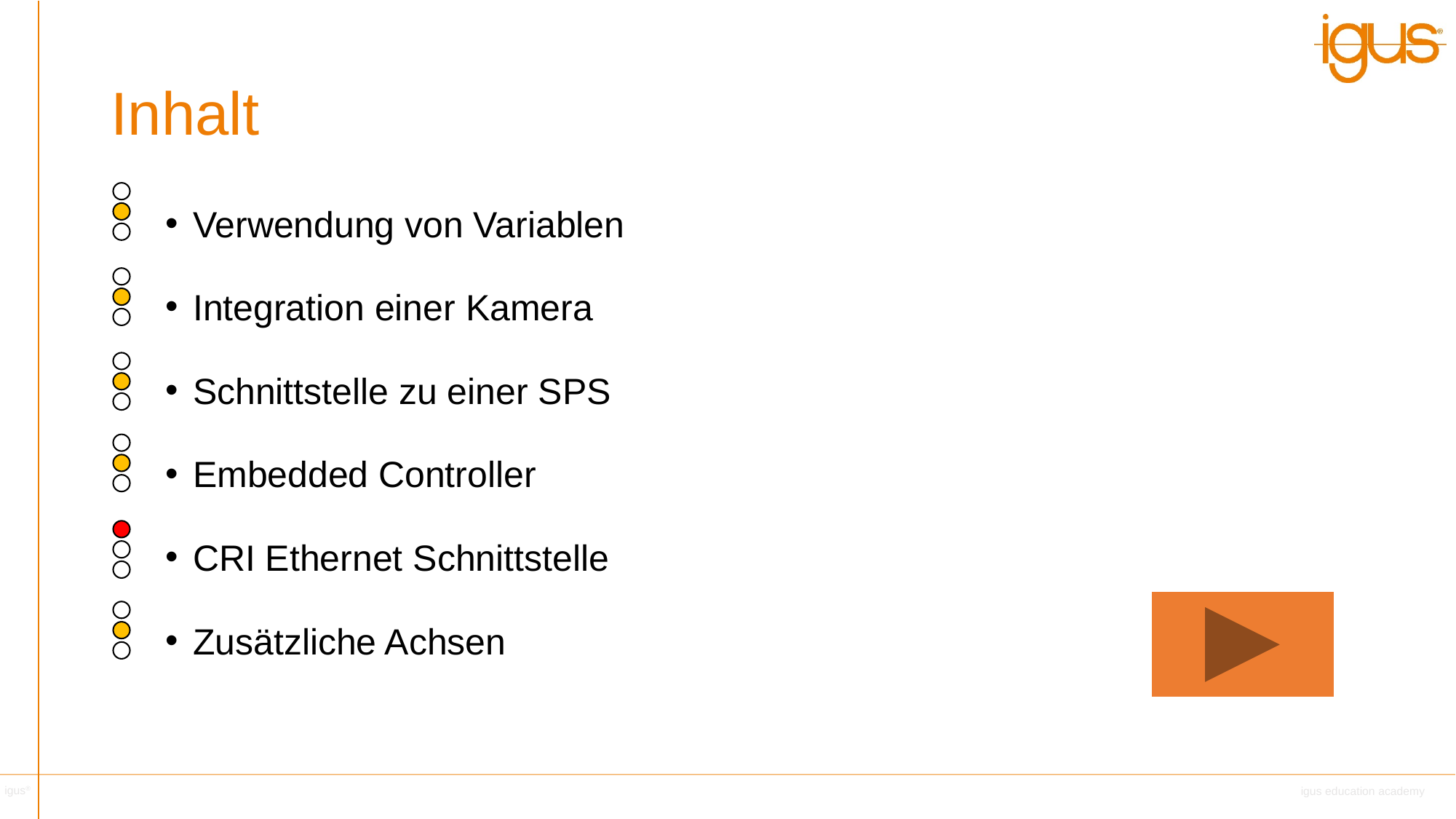

Inhalt
Verwendung von Variablen
Integration einer Kamera
Schnittstelle zu einer SPS
Embedded Controller
CRI Ethernet Schnittstelle
Zusätzliche Achsen